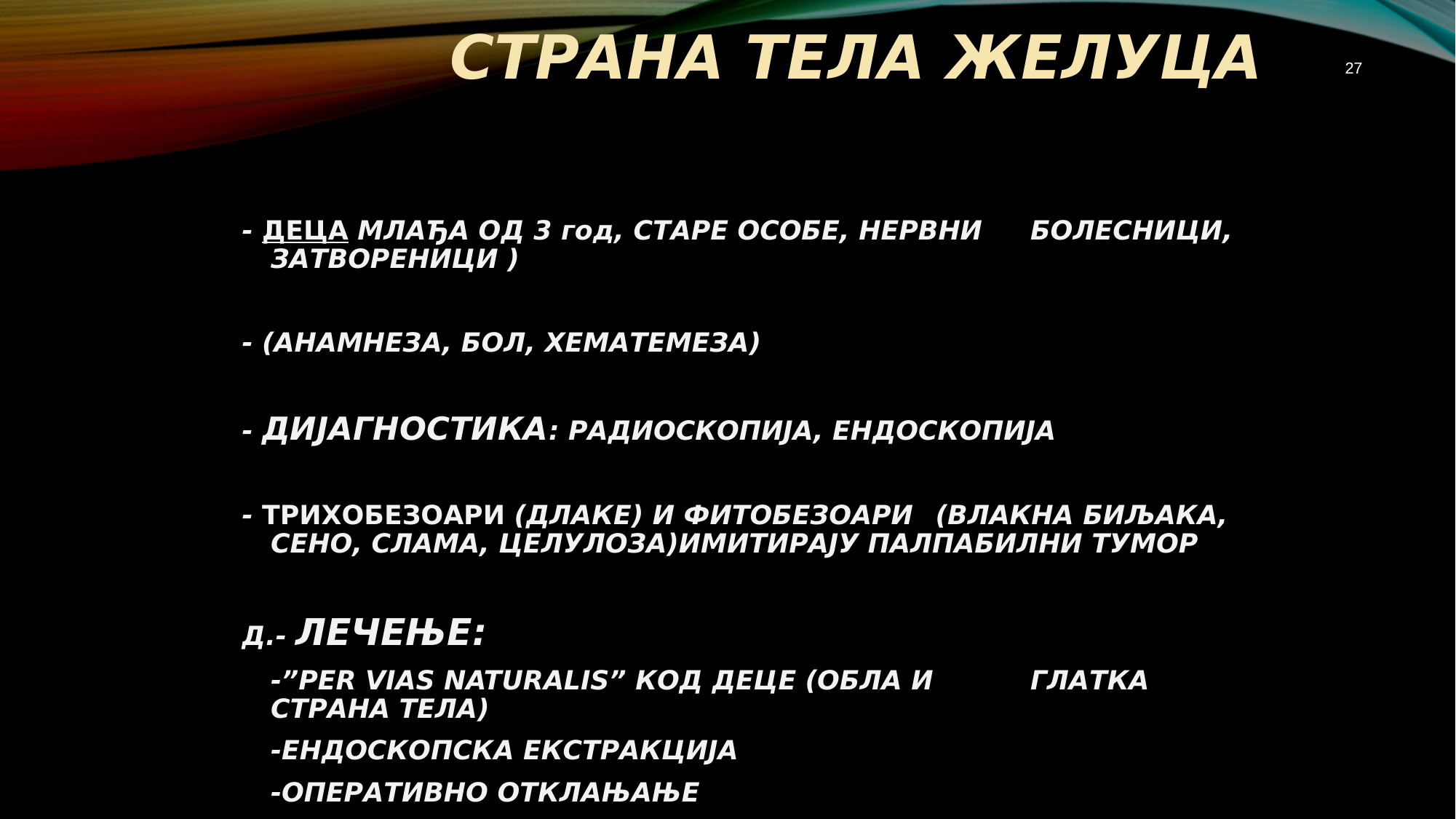

# СТРАНА ТЕЛА ЖЕЛУЦА
27
- ДЕЦА МЛАЂА ОД 3 год, СТАРЕ ОСОБЕ, НЕРВНИ 	БОЛЕСНИЦИ, ЗАТВОРЕНИЦИ )

- (АНАМНЕЗА, БОЛ, ХЕМАТЕМЕЗА)

- ДИЈАГНОСТИКА: РАДИОСКОПИЈА, ЕНДОСКОПИЈА

- ТРИХОБЕЗОАРИ (ДЛАКЕ) И ФИТОБЕЗОАРИ 	(ВЛАКНА БИЉАКА, СЕНО, СЛАМА, ЦЕЛУЛОЗА)ИМИТИРАЈУ ПАЛПАБИЛНИ ТУМОР

Д.- ЛЕЧЕЊЕ:
		-”PER VIAS NATURALIS” КОД ДЕЦЕ (ОБЛА И 				ГЛАТКА СТРАНА ТЕЛА)
		-ЕНДОСКОПСКA ЕКСТРАКЦИЈА
		-ОПЕРАТИВНО ОТКЛАЊАЊЕ